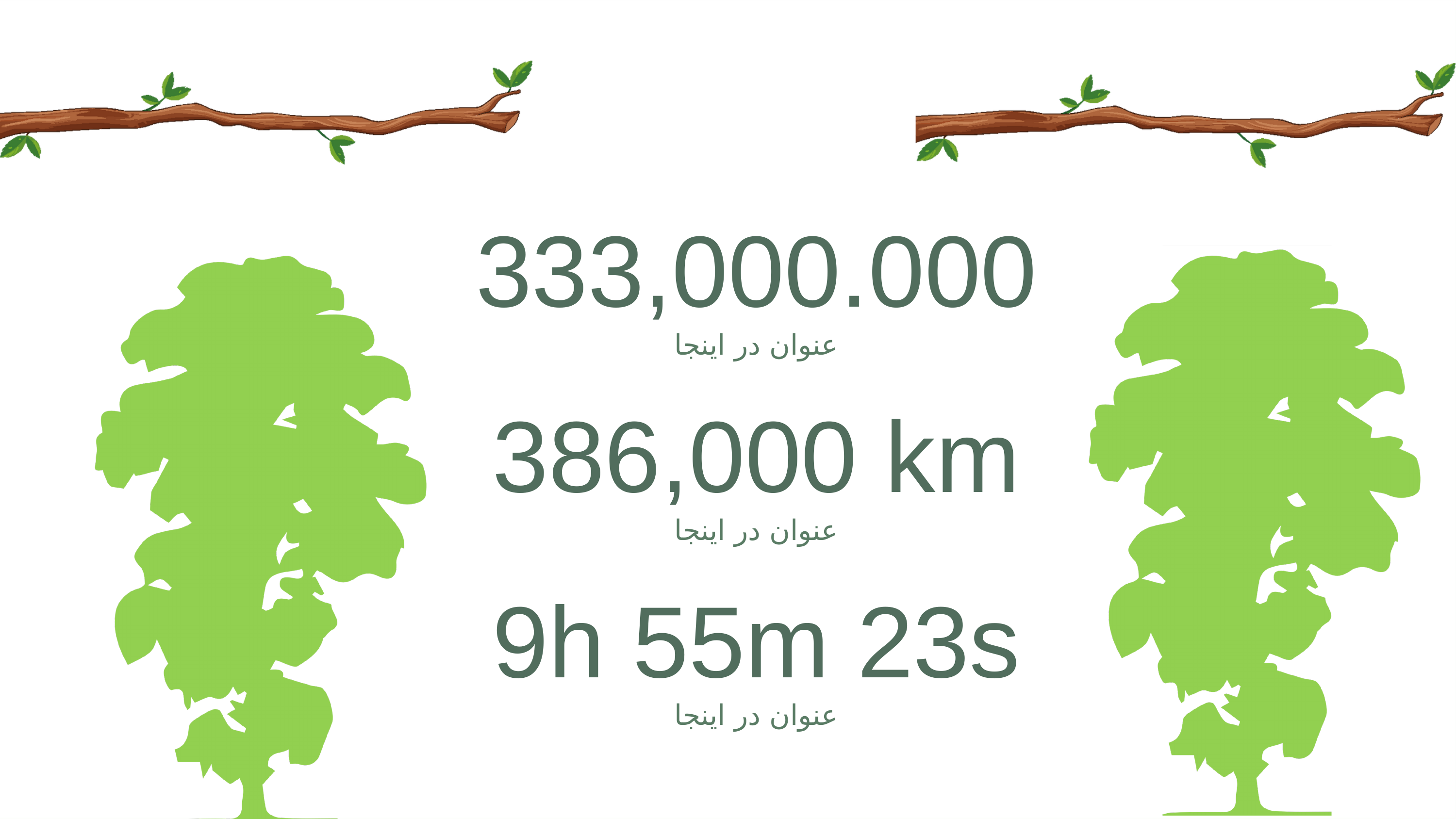

333,000.000

عنوان در اینجا
386,000 km
عنوان در اینجا
9h 55m 23s
عنوان در اینجا